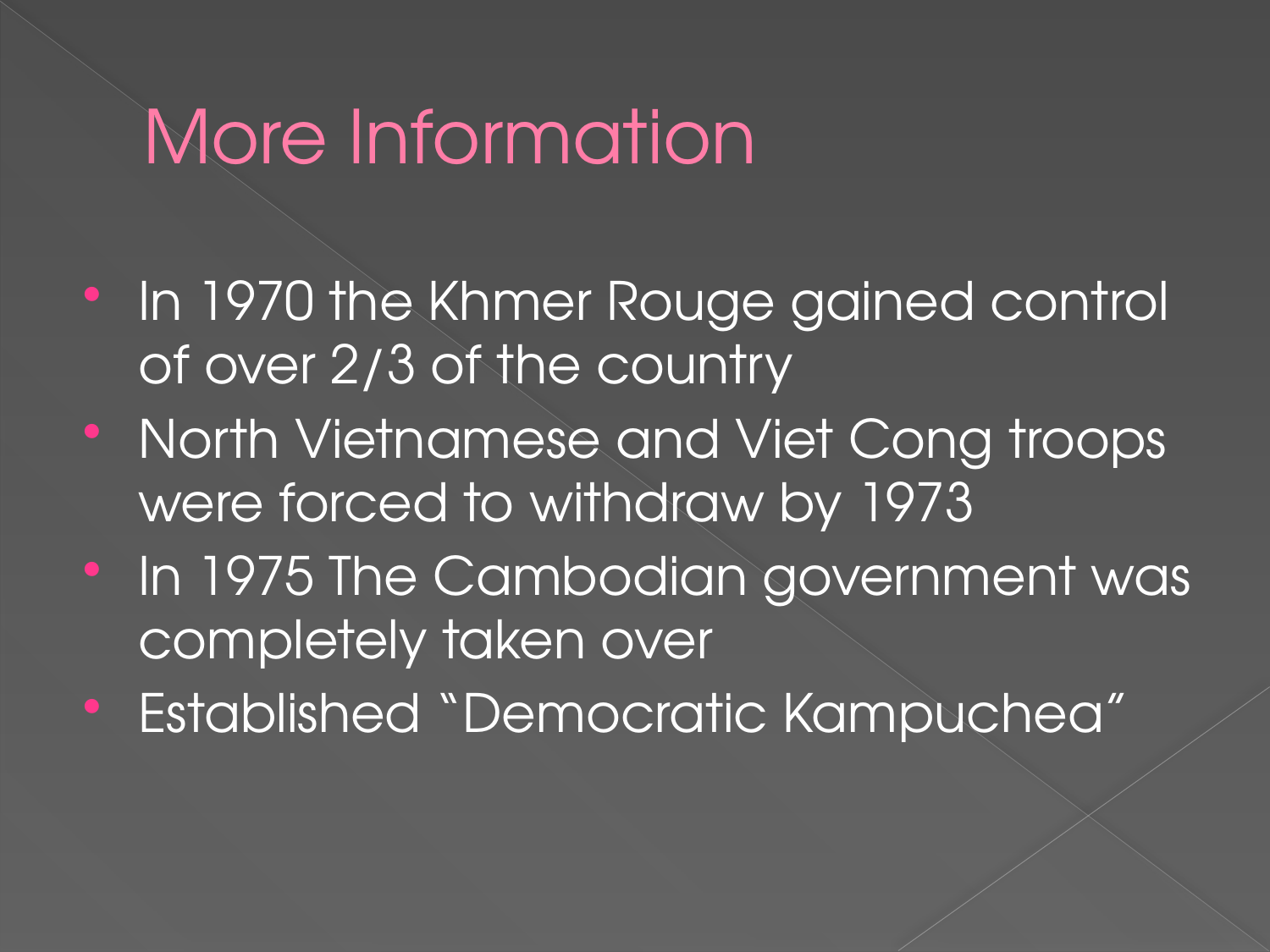

# More Information
In 1970 the Khmer Rouge gained control of over 2/3 of the country
North Vietnamese and Viet Cong troops were forced to withdraw by 1973
In 1975 The Cambodian government was completely taken over
Established “Democratic Kampuchea”